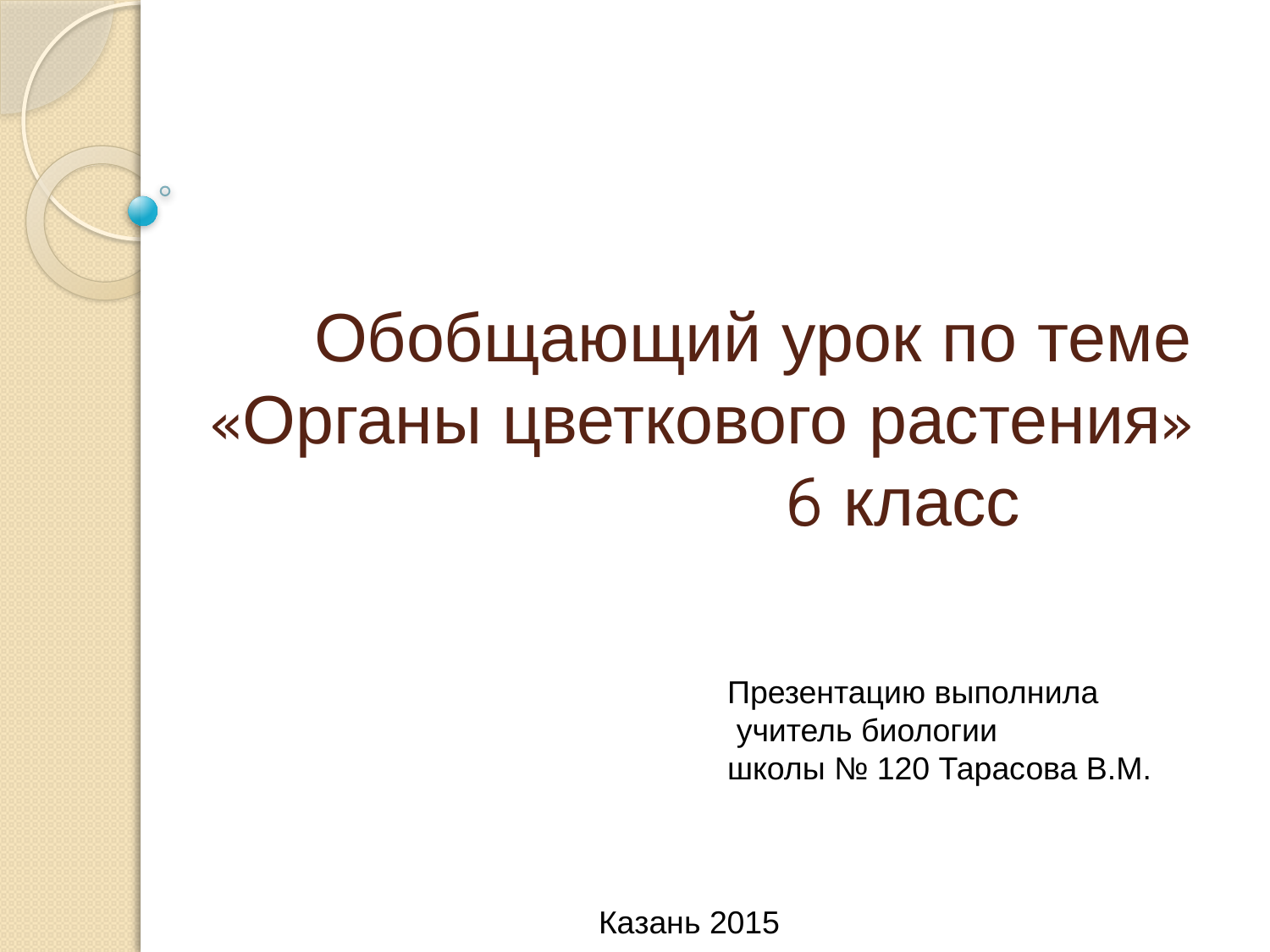

# Обобщающий урок по теме «Органы цветкового растения» 6 класс
Презентацию выполнила
 учитель биологии
школы № 120 Тарасова В.М.
Казань 2015